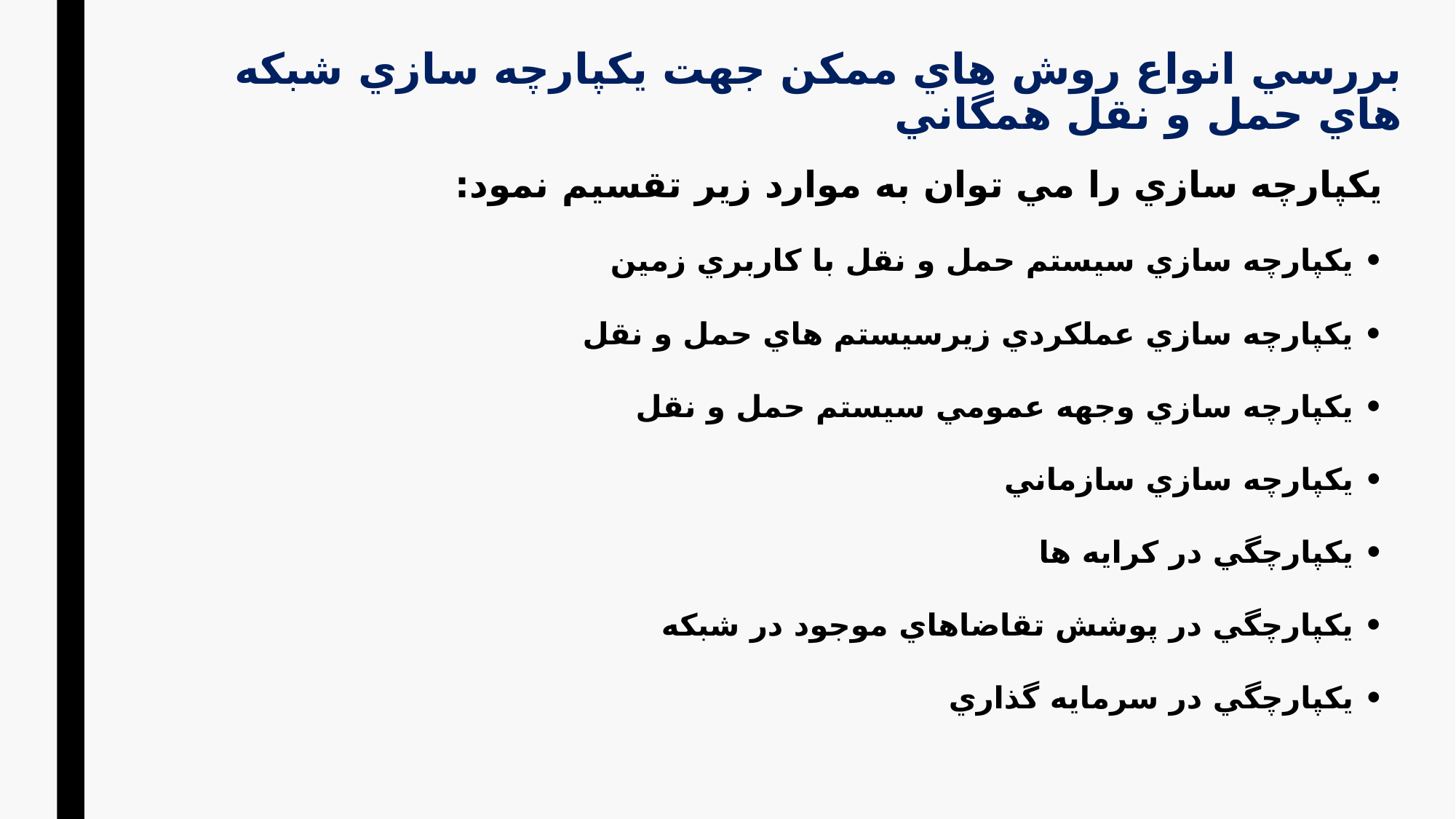

# بررسي انواع روش هاي ممكن جهت يكپارچه سازي شبكه هاي حمل و نقل همگاني
يكپارچه سازي را مي توان به موارد زير تقسيم نمود:
• يكپارچه سازي سيستم حمل و نقل با كاربري زمين
• يكپارچه سازي عملكردي زيرسيستم هاي حمل و نقل
• يكپارچه سازي وجهه عمومي سيستم حمل و نقل
• يكپارچه سازي سازماني
• يكپارچگي در كرايه ها
• يكپارچگي در پوشش تقاضاهاي موجود در شبكه
• يكپارچگي در سرمايه گذاري